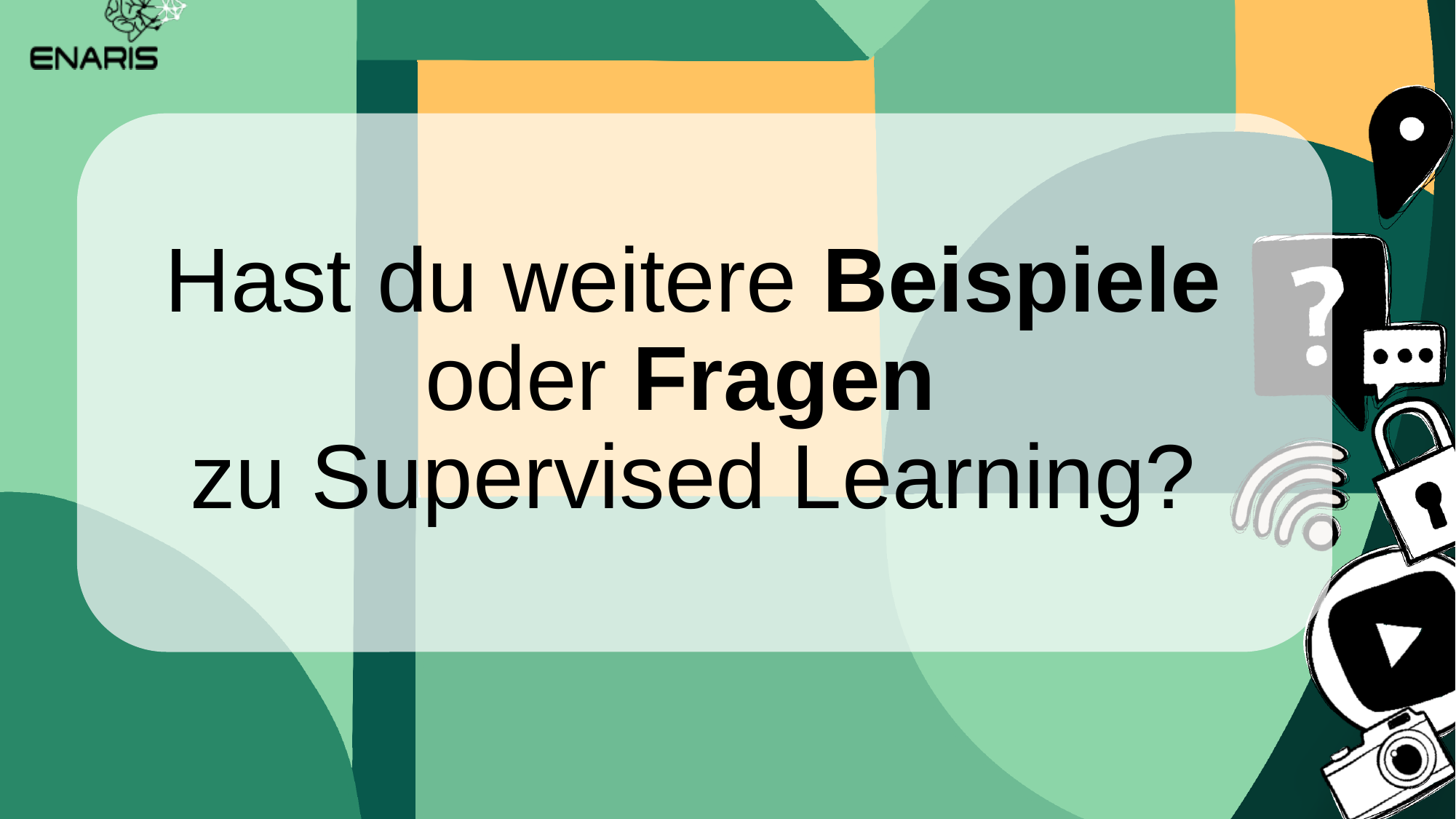

# Hast du weitere Beispiele oder Fragen zu Supervised Learning?